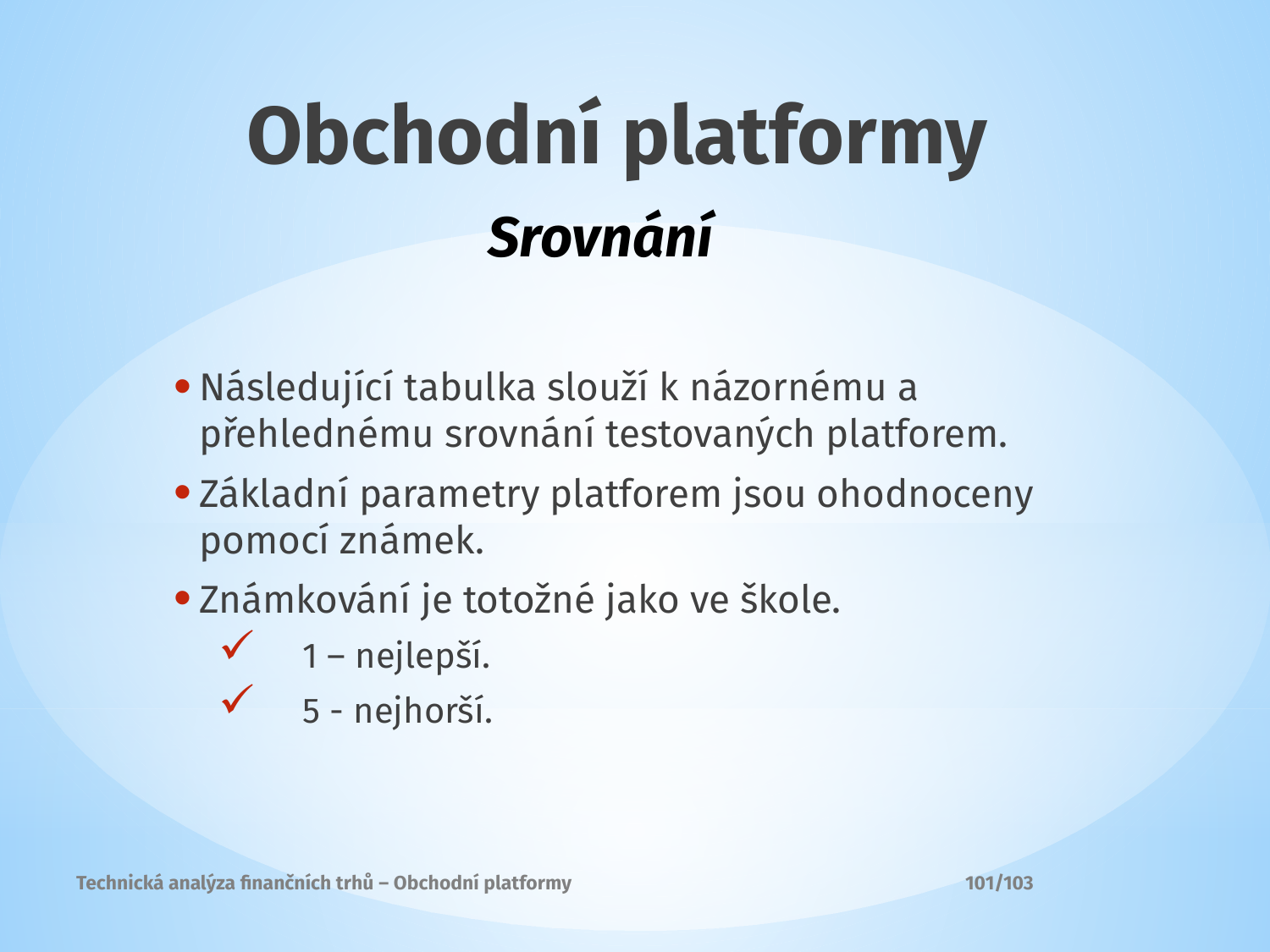

Obchodní platformy
Srovnání
Následující tabulka slouží k názornému a přehlednému srovnání testovaných platforem.
Základní parametry platforem jsou ohodnoceny pomocí známek.
Známkování je totožné jako ve škole.
     1 – nejlepší.
     5 - nejhorší.
Technická analýza finančních trhů – Obchodní platformy				101/103